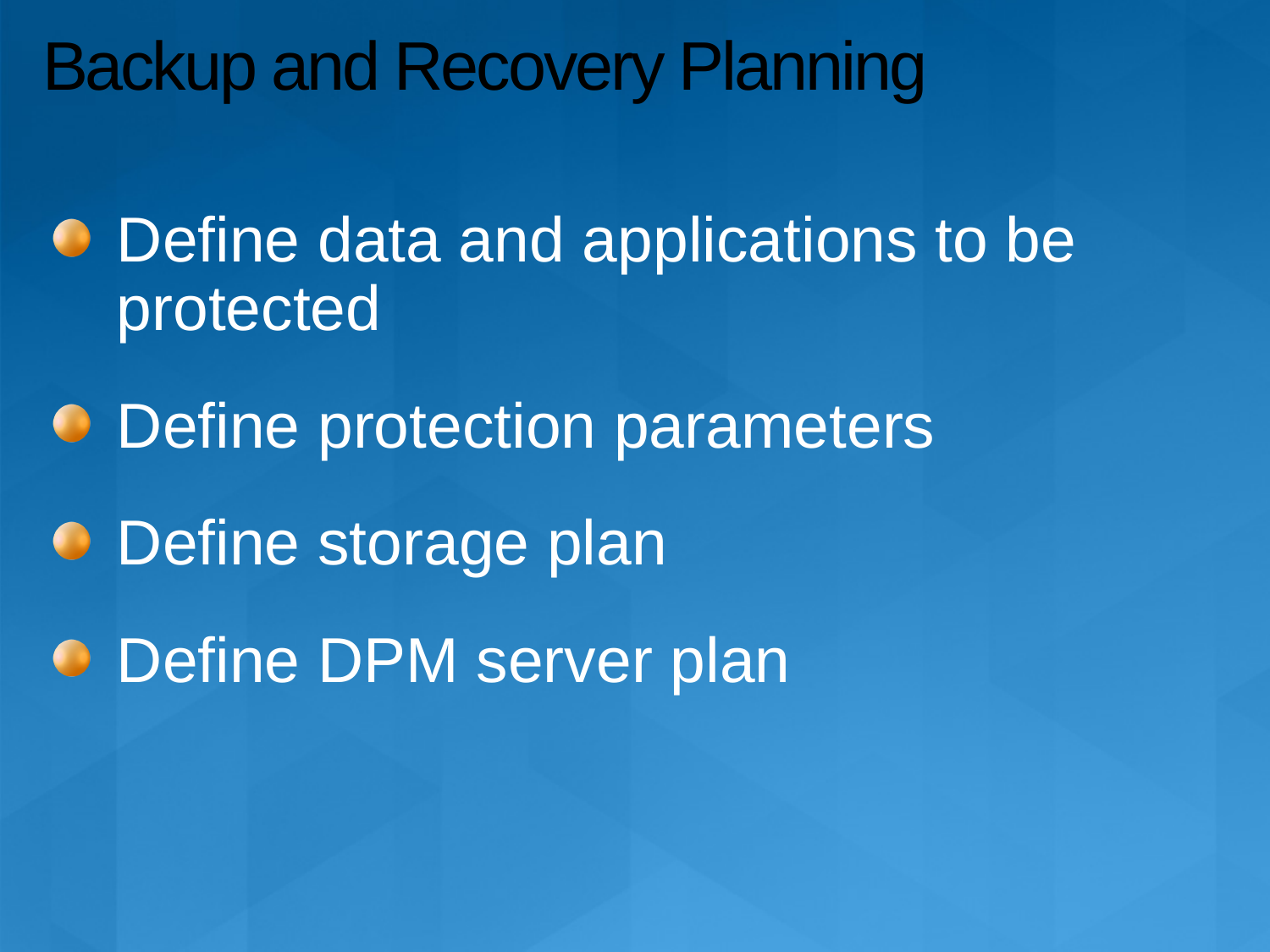

# Backup and Recovery Planning

Define data and applications to be protected

Define protection parameters

Define storage plan

Define DPM server plan